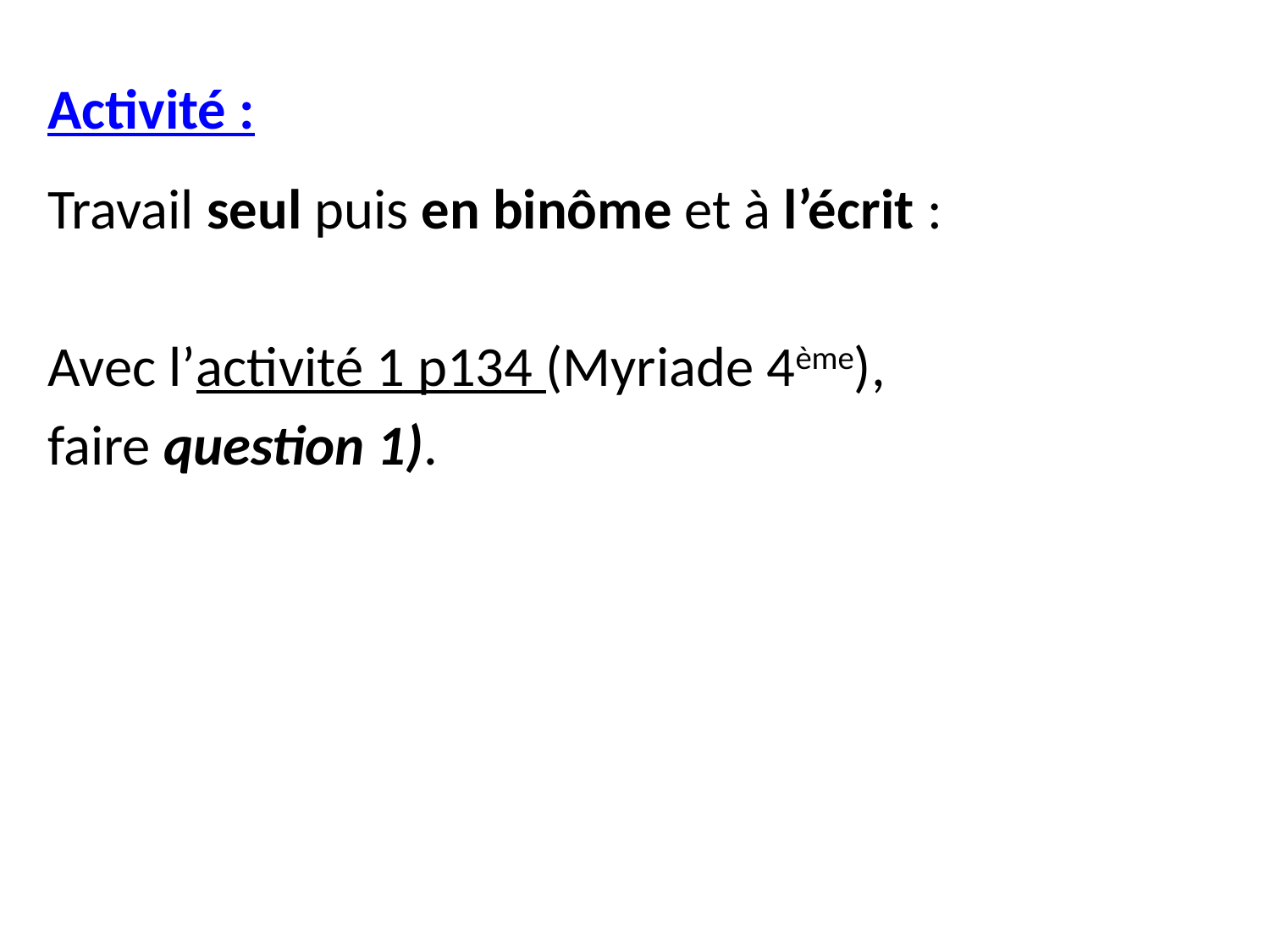

Activité :
Travail seul puis en binôme et à l’écrit :

Avec l’activité 1 p134 (Myriade 4ème),
faire question 1).